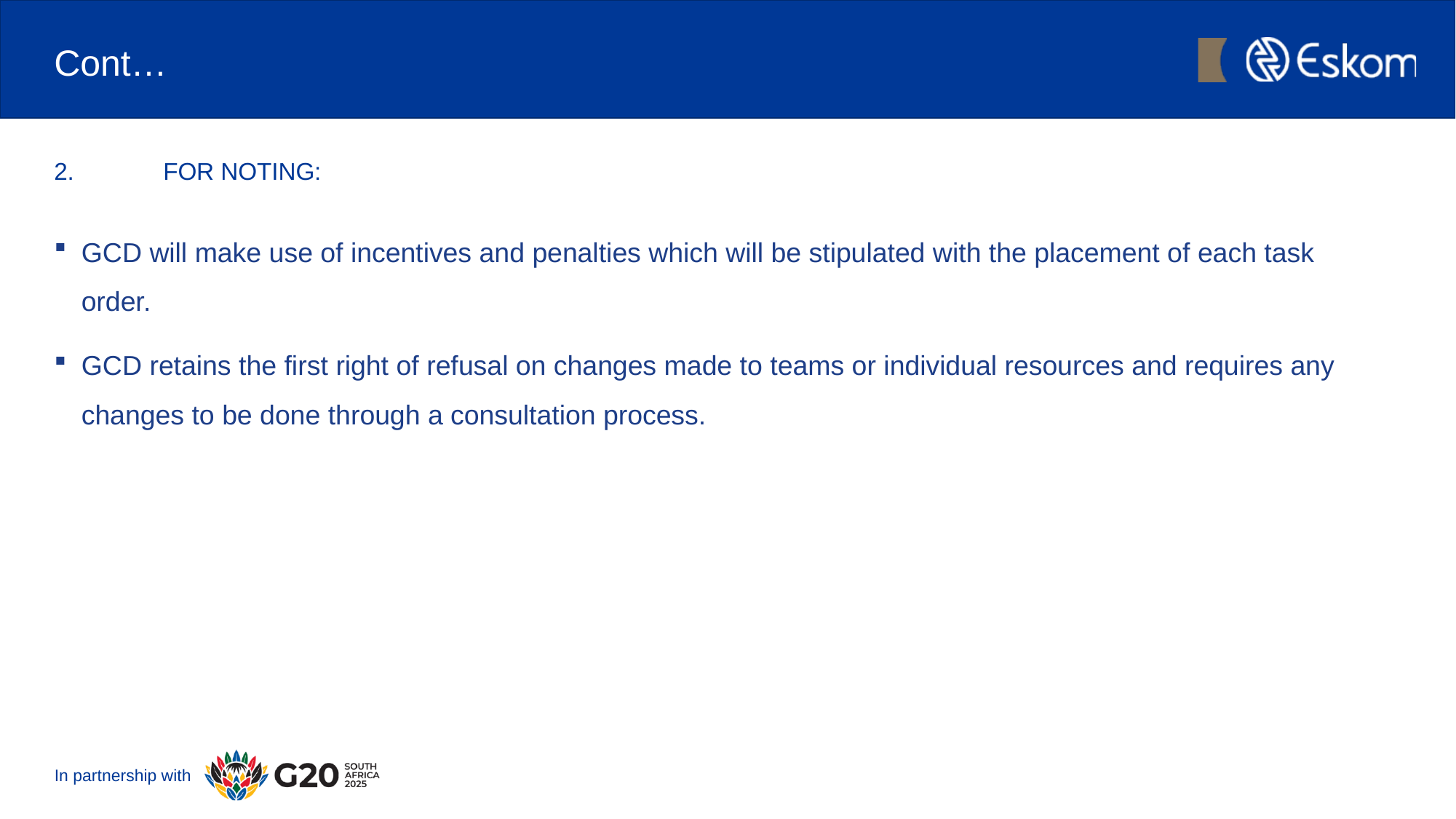

# Cont…
2.	FOR NOTING:
GCD will make use of incentives and penalties which will be stipulated with the placement of each task order.
GCD retains the first right of refusal on changes made to teams or individual resources and requires any changes to be done through a consultation process.